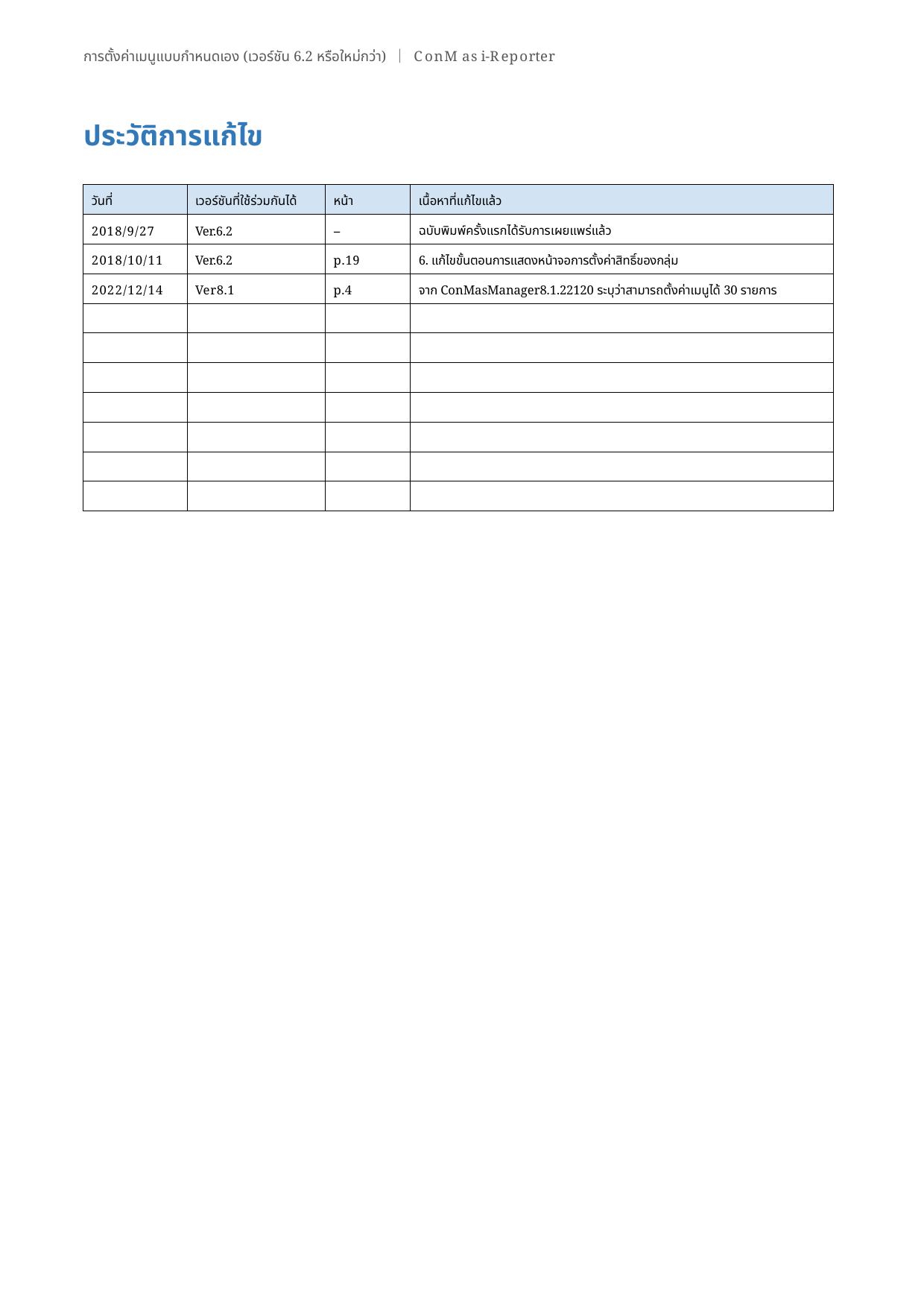

การตั้งค่าเมนูแบบกำหนดเอง (เวอร์ชัน 6.2 หรือใหม่กว่า) ｜ ConMas i-Reporter
ประวัติการแก้ไข
| วันที่ | เวอร์ชันที่ใช้ร่วมกันได้ | หน้า | เนื้อหาที่แก้ไขแล้ว |
| --- | --- | --- | --- |
| 2018/9/27 | Ver.6.2 | -- | ฉบับพิมพ์ครั้งแรกได้รับการเผยแพร่แล้ว |
| 2018/10/11 | Ver.6.2 | p.19 | 6. แก้ไขขั้นตอนการแสดงหน้าจอการตั้งค่าสิทธิ์ของกลุ่ม |
| 2022/12/14 | Ver8.1 | p.4 | จาก ConMasManager8.1.22120 ระบุว่าสามารถตั้งค่าเมนูได้ 30 รายการ |
|  |  |  |  |
|  |  |  |  |
|  |  |  |  |
|  |  |  |  |
|  |  |  |  |
|  |  |  |  |
|  |  |  |  |